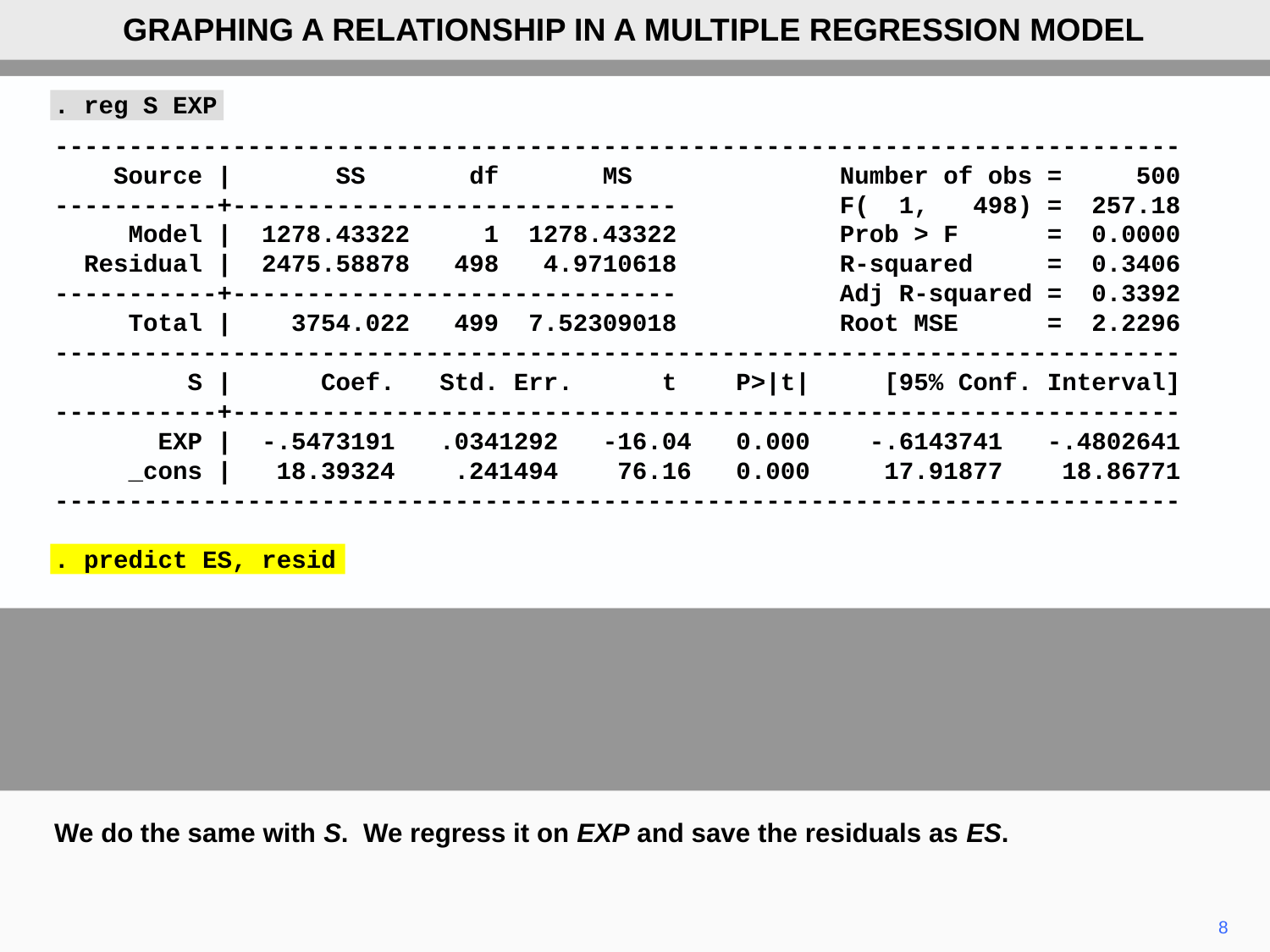

GRAPHING A RELATIONSHIP IN A MULTIPLE REGRESSION MODEL

. reg S EXP
----------------------------------------------------------------------------
    Source |       SS       df       MS              Number of obs =     500
-----------+------------------------------           F(  1,   498) =  257.18
     Model |  1278.43322     1  1278.43322           Prob > F      =  0.0000
  Residual |  2475.58878   498   4.9710618           R-squared     =  0.3406
-----------+------------------------------           Adj R-squared =  0.3392
     Total |    3754.022   499  7.52309018           Root MSE      =  2.2296
----------------------------------------------------------------------------
         S |      Coef.   Std. Err.      t    P>|t|     [95% Conf. Interval]
-----------+----------------------------------------------------------------
       EXP |  -.5473191   .0341292   -16.04   0.000    -.6143741   -.4802641
     _cons |   18.39324    .241494    76.16   0.000     17.91877    18.86771
----------------------------------------------------------------------------

. predict ES, resid

We do the same with S.  We regress it on EXP and save the residuals as ES.
8